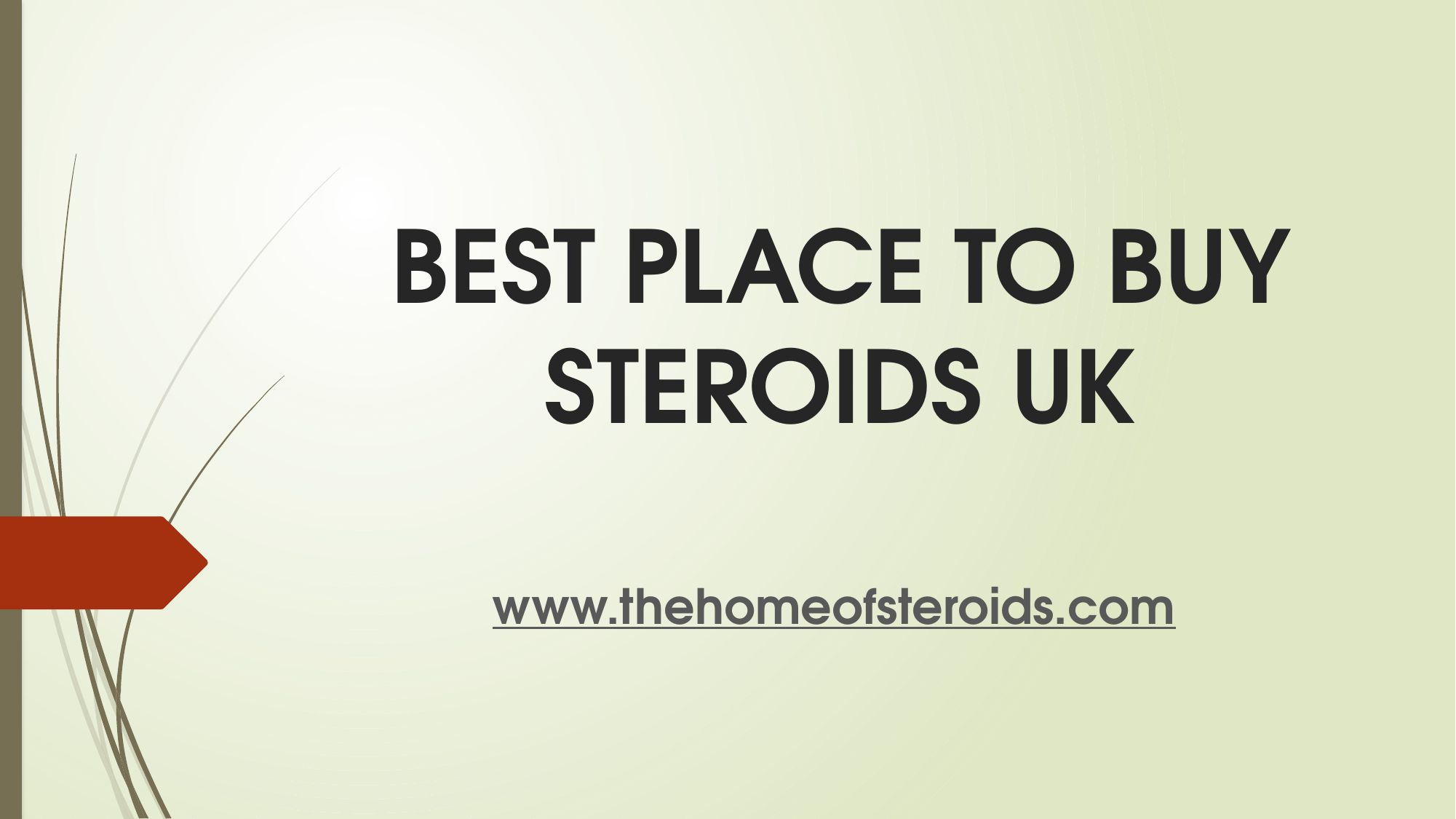

# BEST PLACE TO BUY STEROIDS UK
www.thehomeofsteroids.com